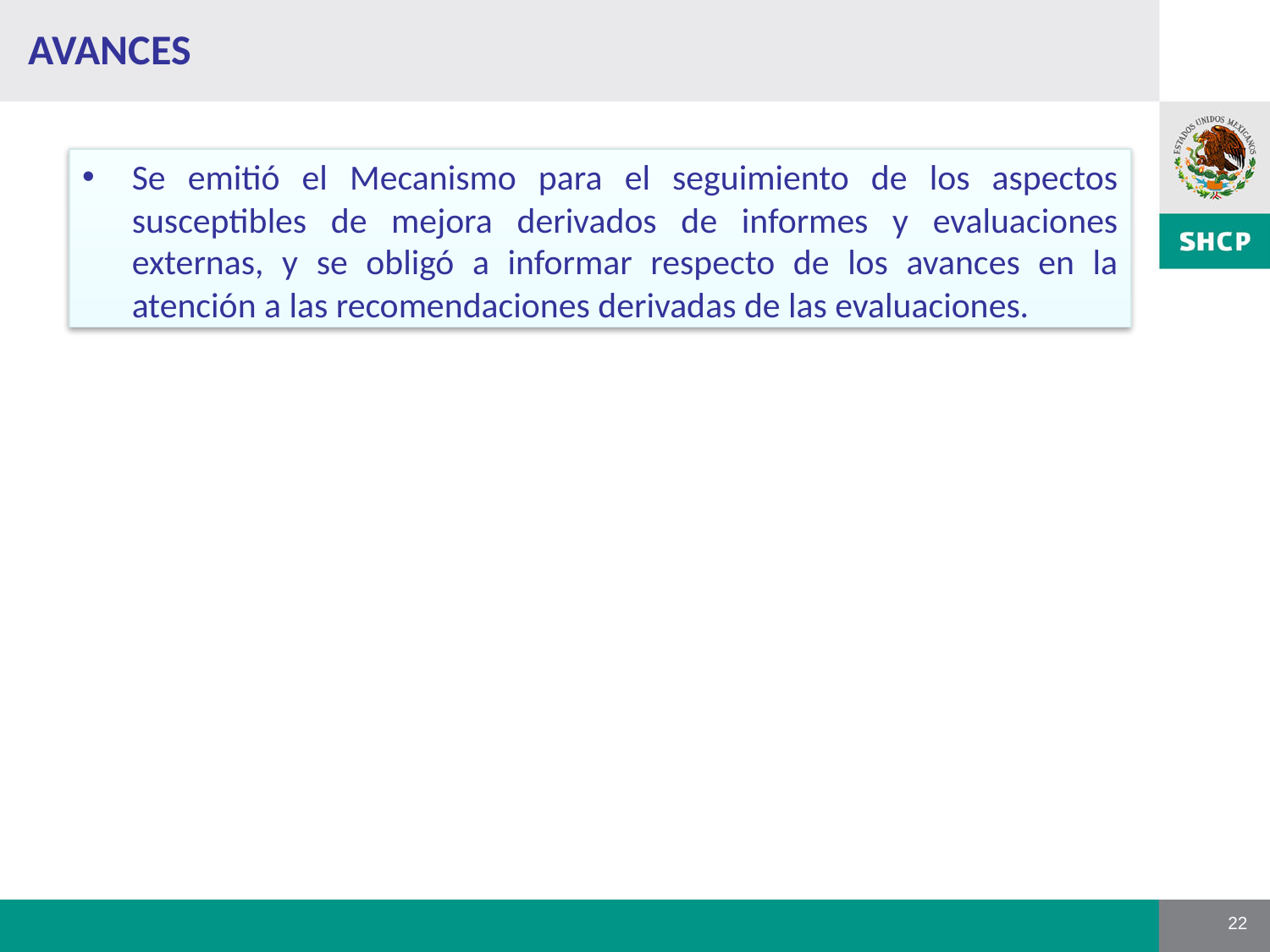

# Avances
Se emitió el Mecanismo para el seguimiento de los aspectos susceptibles de mejora derivados de informes y evaluaciones externas, y se obligó a informar respecto de los avances en la atención a las recomendaciones derivadas de las evaluaciones.